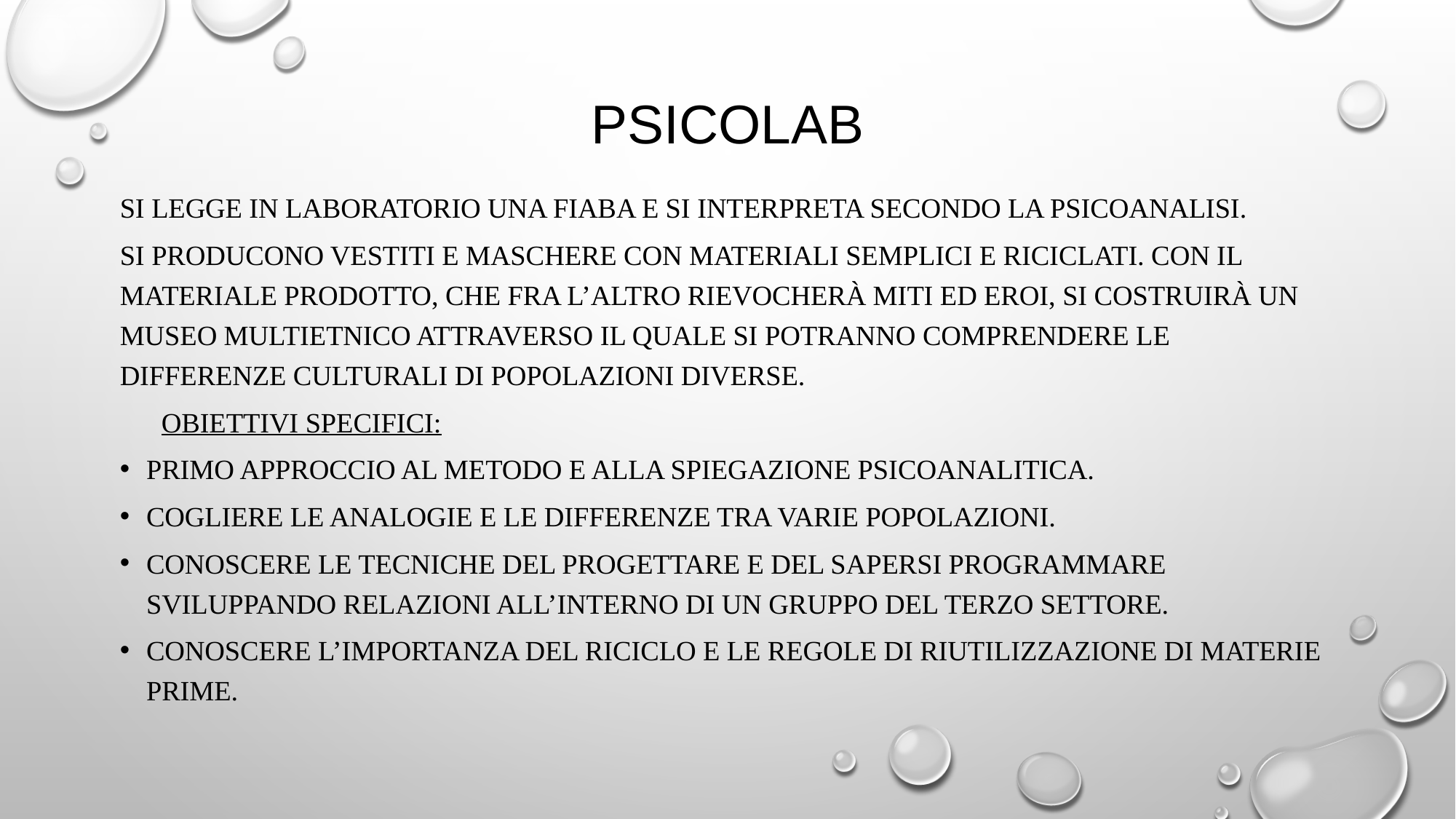

# PSICOLAB
Si legge in laboratorio una fiaba e si interpreta secondo la psicoanalisi.
Si producono vestiti e maschere con materiali semplici e riciclati. Con il materiale prodotto, che fra l’altro rievocherà miti ed eroi, si costruirà un museo multietnico attraverso il quale si potranno comprendere le differenze culturali di popolazioni diverse.
      Obiettivi specifici:
Primo approccio al metodo e alla spiegazione psicoanalitica.
Cogliere le analogie e le differenze tra varie popolazioni.
Conoscere le tecniche del progettare e del sapersi programmare sviluppando relazioni all’interno di un gruppo del Terzo settore.
Conoscere l’importanza del riciclo e le regole di riutilizzazione di materie prime.